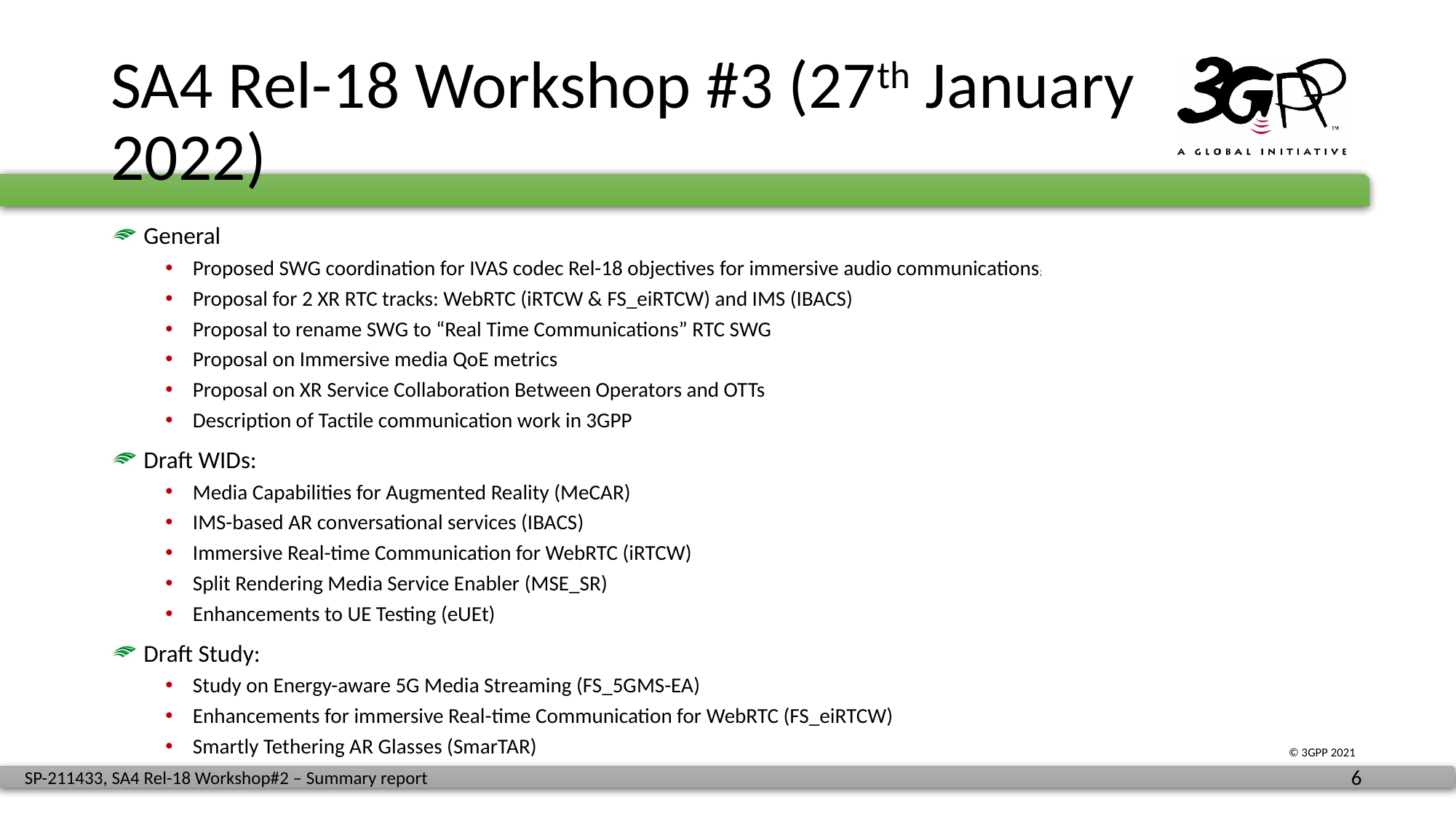

# SA4 Rel-18 Workshop #3 (27th January 2022)
 General
Proposed SWG coordination for IVAS codec Rel-18 objectives for immersive audio communications;
Proposal for 2 XR RTC tracks: WebRTC (iRTCW & FS_eiRTCW) and IMS (IBACS)
Proposal to rename SWG to “Real Time Communications” RTC SWG
Proposal on Immersive media QoE metrics
Proposal on XR Service Collaboration Between Operators and OTTs
Description of Tactile communication work in 3GPP
 Draft WIDs:
Media Capabilities for Augmented Reality (MeCAR)
IMS-based AR conversational services (IBACS)
Immersive Real-time Communication for WebRTC (iRTCW)
Split Rendering Media Service Enabler (MSE_SR)
Enhancements to UE Testing (eUEt)
 Draft Study:
Study on Energy-aware 5G Media Streaming (FS_5GMS-EA)
Enhancements for immersive Real-time Communication for WebRTC (FS_eiRTCW)
Smartly Tethering AR Glasses (SmarTAR)